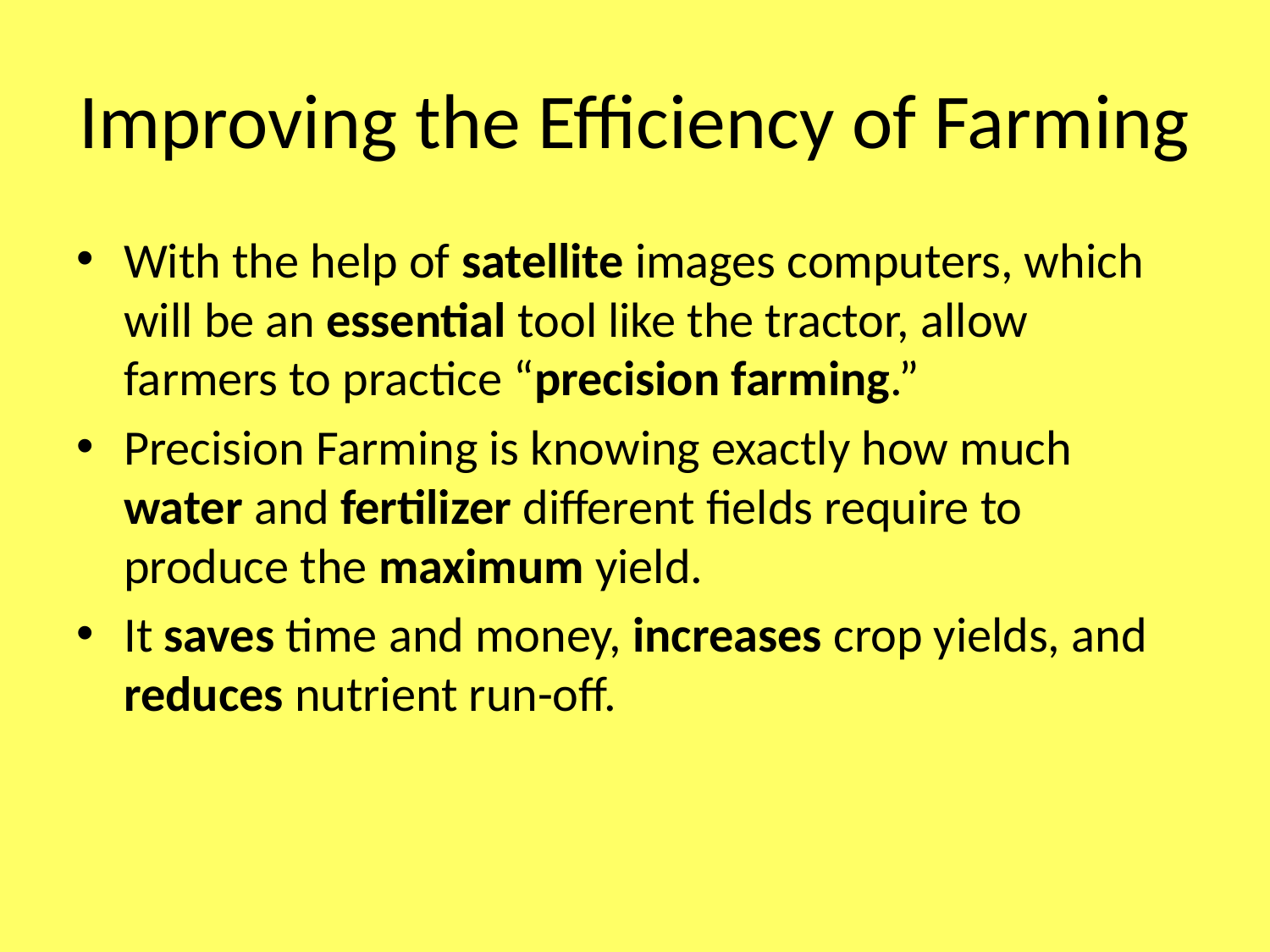

# Improving the Efficiency of Farming
With the help of satellite images computers, which will be an essential tool like the tractor, allow farmers to practice “precision farming.”
Precision Farming is knowing exactly how much water and fertilizer different fields require to produce the maximum yield.
It saves time and money, increases crop yields, and reduces nutrient run-off.